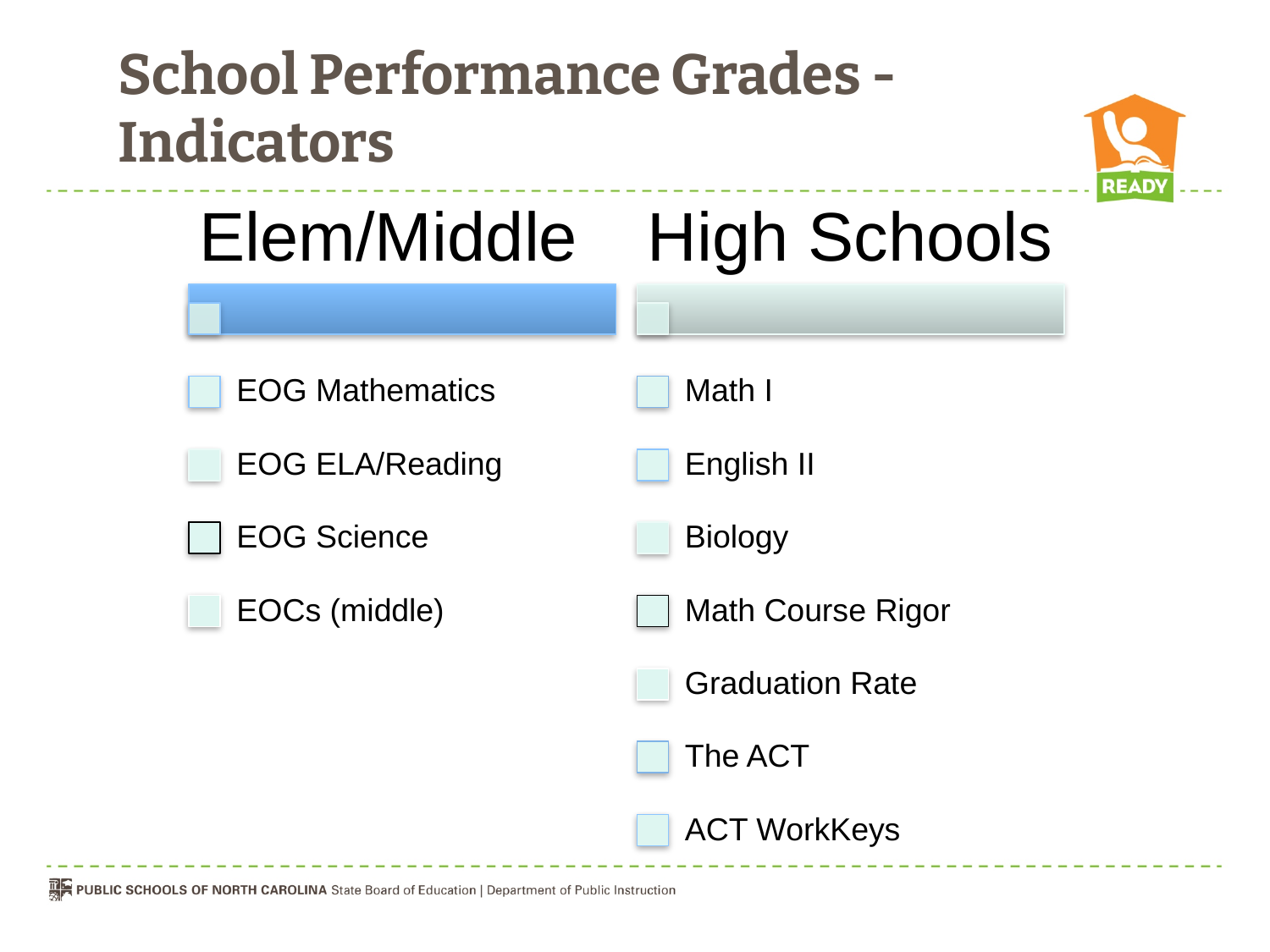

School Performance Grades - Indicators
Elem/Middle
EOG Mathematics
EOG ELA/Reading
EOG Science
EOCs (middle)
High Schools
Math I
English II
Biology
Math Course Rigor
Graduation Rate
The ACT
ACT WorkKeys